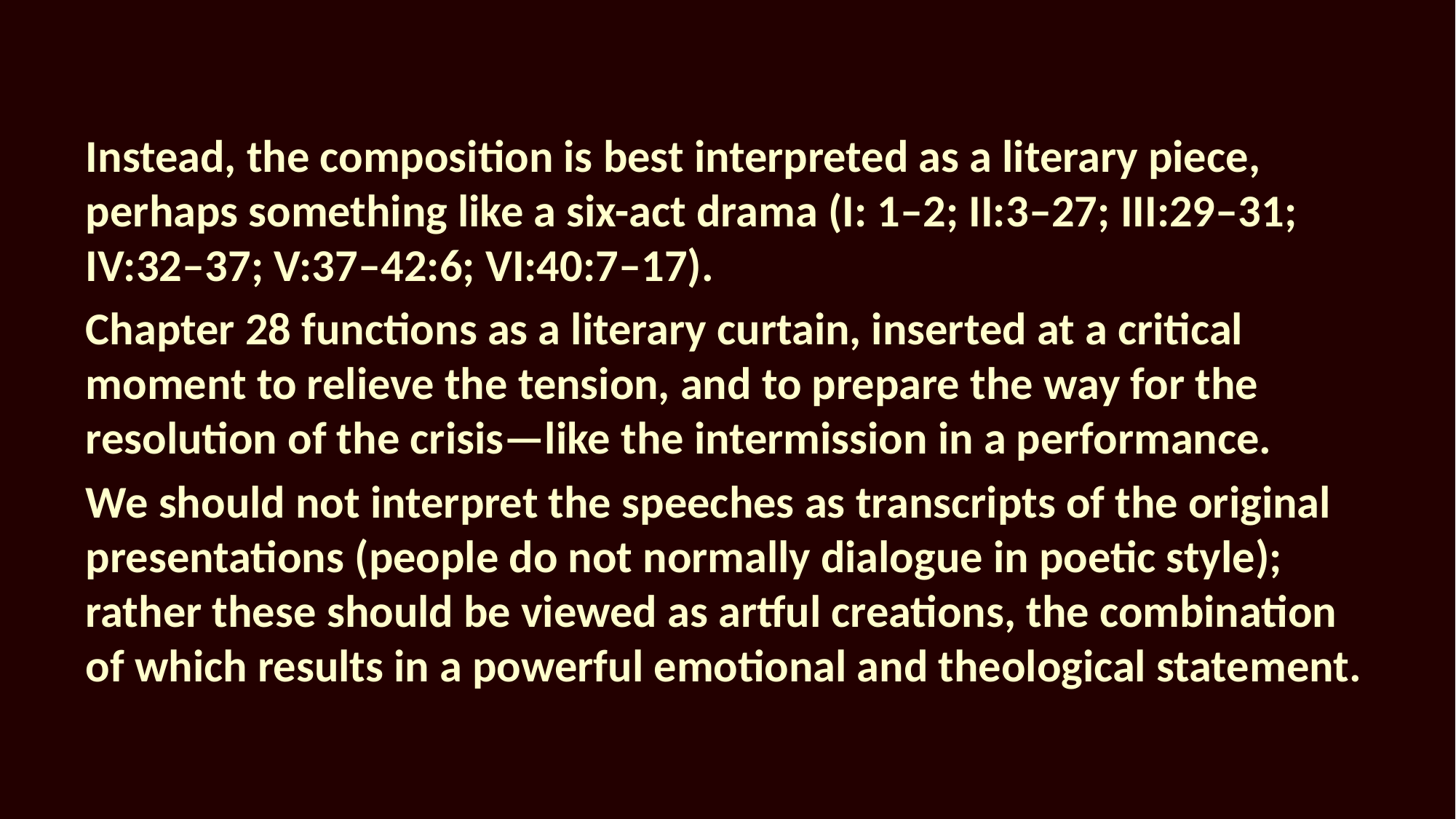

Instead, the composition is best interpreted as a literary piece, perhaps something like a six-act drama (I: 1–2; II:3–27; III:29–31; IV:32–37; V:37–42:6; VI:40:7–17).
Chapter 28 functions as a literary curtain, inserted at a critical moment to relieve the tension, and to prepare the way for the resolution of the crisis—like the intermission in a performance.
We should not interpret the speeches as transcripts of the original presentations (people do not normally dialogue in poetic style); rather these should be viewed as artful creations, the combination of which results in a powerful emotional and theological statement.